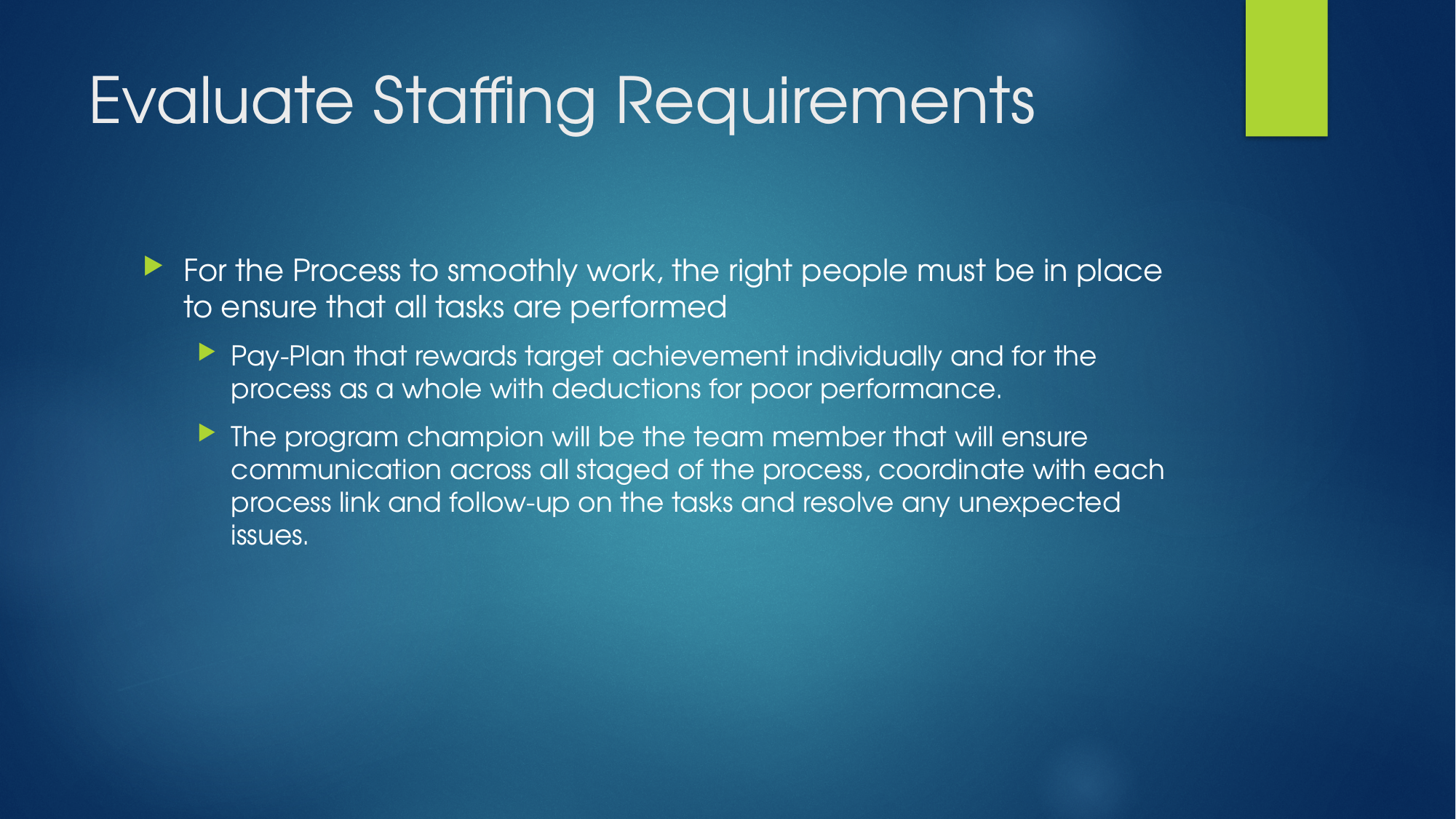

# Evaluate Staffing Requirements
For the Process to smoothly work, the right people must be in place to ensure that all tasks are performed
Pay-Plan that rewards target achievement individually and for the process as a whole with deductions for poor performance.
The program champion will be the team member that will ensure communication across all staged of the process, coordinate with each process link and follow-up on the tasks and resolve any unexpected issues.